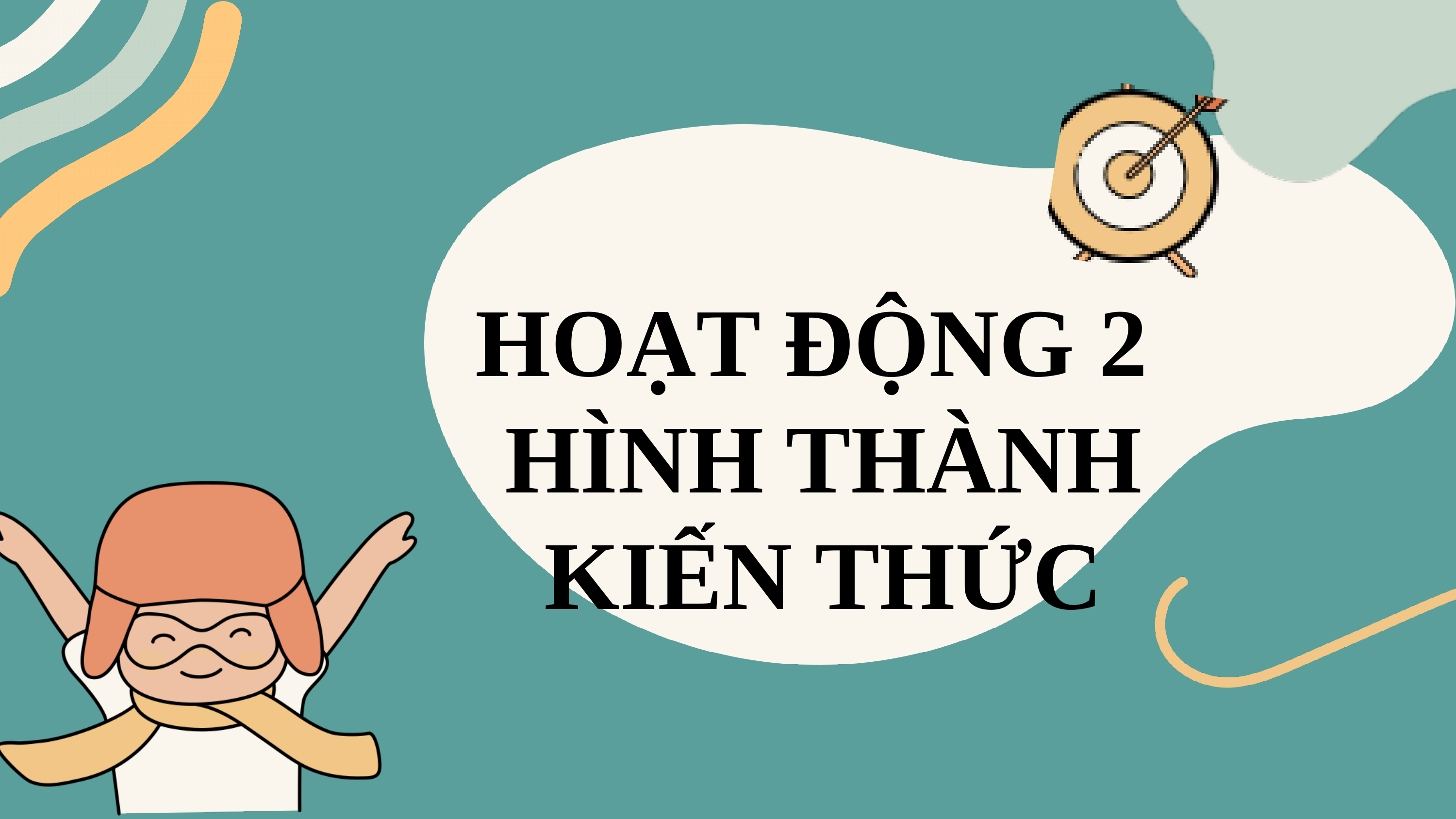

HOẠT ĐỘNG 2
HÌNH THÀNH KIẾN THỨC